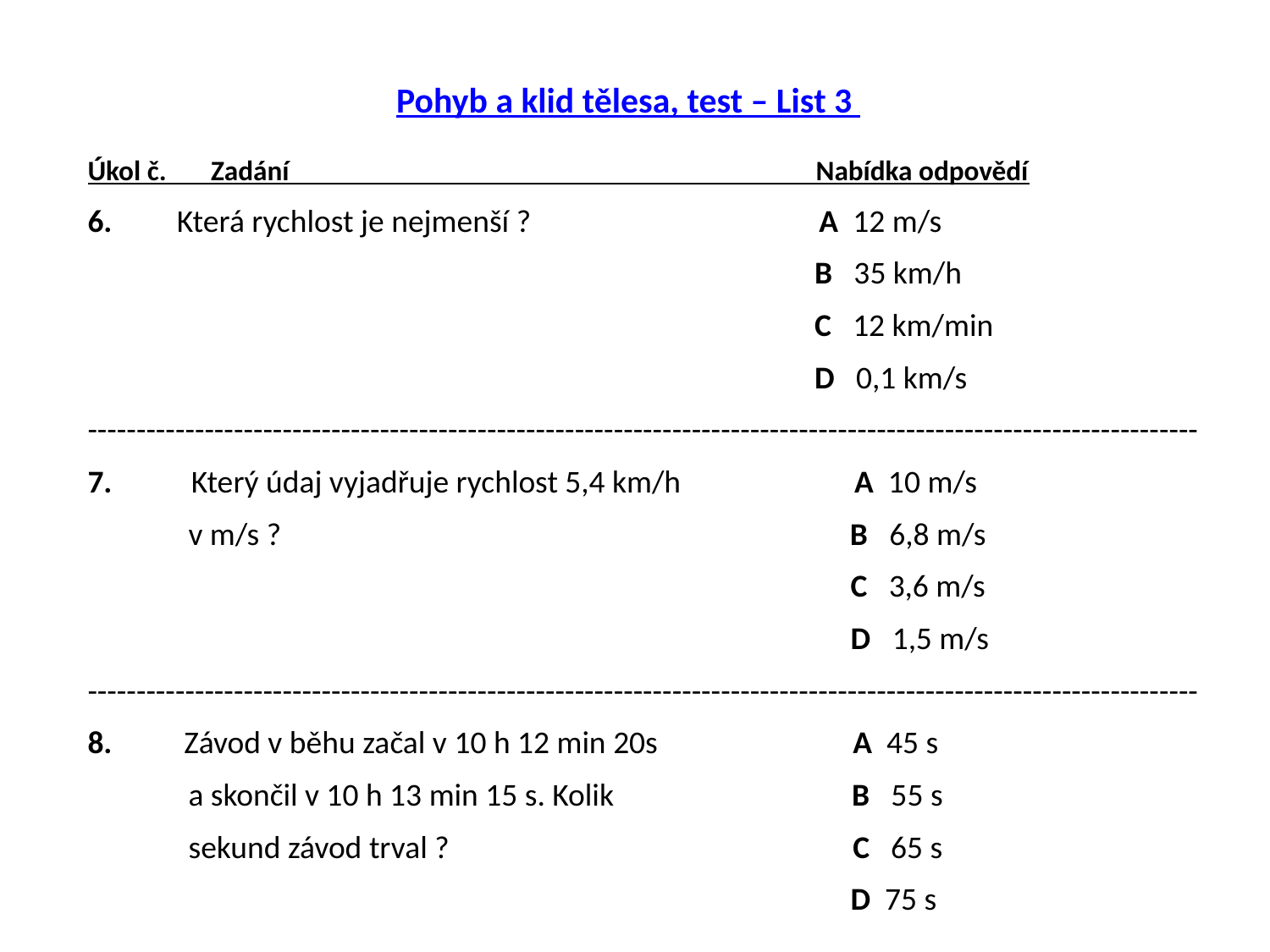

# Pohyb a klid tělesa, test – List 3
Úkol č.       Zadání                                                                                   Nabídka odpovědí
6.         Která rychlost je nejmenší ?                                        A  12 m/s
                                                                                                     B   35 km/h
                                                                                                     C   12 km/min
                                                                                                     D   0,1 km/s
------------------------------------------------------------------------------------------------------------------
7.           Který údaj vyjadřuje rychlost 5,4 km/h                        A  10 m/s
              v m/s ?                                                                               B   6,8 m/s
                                                                                                          C   3,6 m/s
                                                                                                          D   1,5 m/s
------------------------------------------------------------------------------------------------------------------
8.          Závod v běhu začal v 10 h 12 min 20s                           A  45 s
              a skončil v 10 h 13 min 15 s. Kolik                                 B   55 s
              sekund závod trval ?                                                        C   65 s
                                                                                                          D  75 s